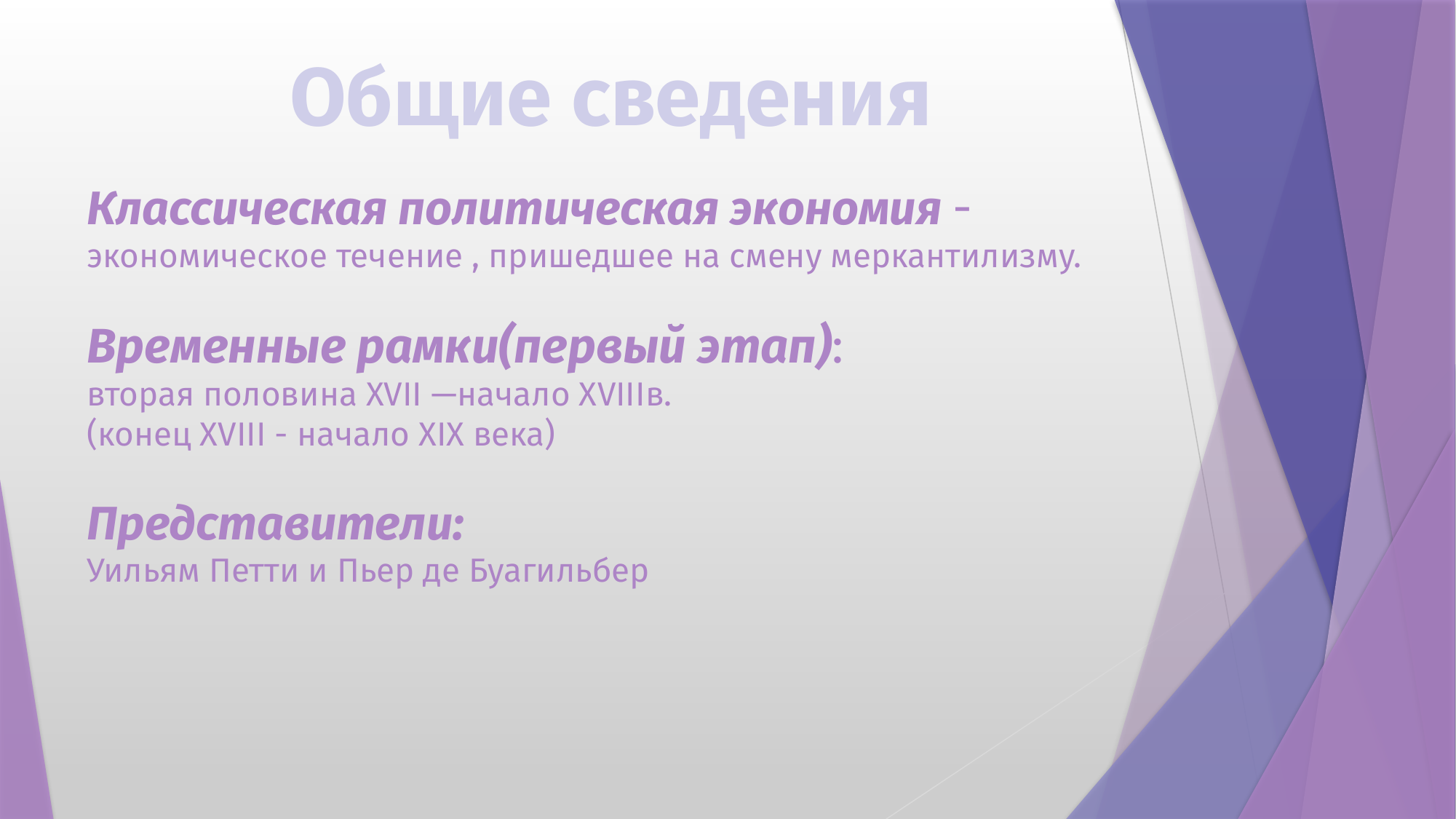

Общие сведения
# Классическая политическая экономия - экономическое течение , пришедшее на смену меркантилизму. Временные рамки(первый этап): вторая половина XVII —начало XVIIIв. (конец XVIII - начало XIX века) Представители: Уильям Петти и Пьер де Буагильбер